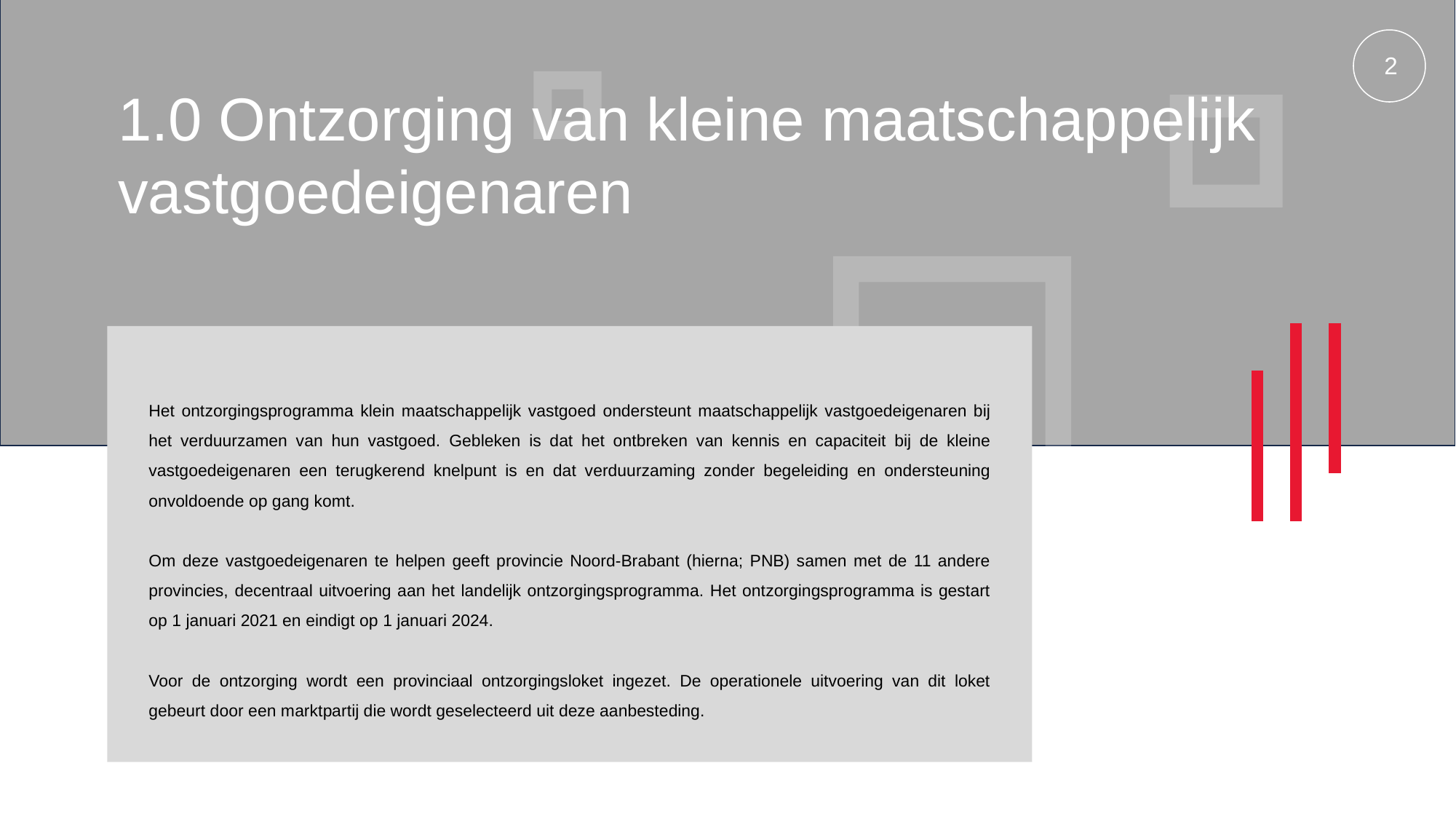

2

1.0 Ontzorging van kleine maatschappelijk vastgoedeigenaren

Het ontzorgingsprogramma klein maatschappelijk vastgoed ondersteunt maatschappelijk vastgoedeigenaren bij het verduurzamen van hun vastgoed. Gebleken is dat het ontbreken van kennis en capaciteit bij de kleine vastgoedeigenaren een terugkerend knelpunt is en dat verduurzaming zonder begeleiding en ondersteuning onvoldoende op gang komt.

Om deze vastgoedeigenaren te helpen geeft provincie Noord-Brabant (hierna; PNB) samen met de 11 andere provincies, decentraal uitvoering aan het landelijk ontzorgingsprogramma. Het ontzorgingsprogramma is gestart op 1 januari 2021 en eindigt op 1 januari 2024.

Voor de ontzorging wordt een provinciaal ontzorgingsloket ingezet. De operationele uitvoering van dit loket gebeurt door een marktpartij die wordt geselecteerd uit deze aanbesteding.